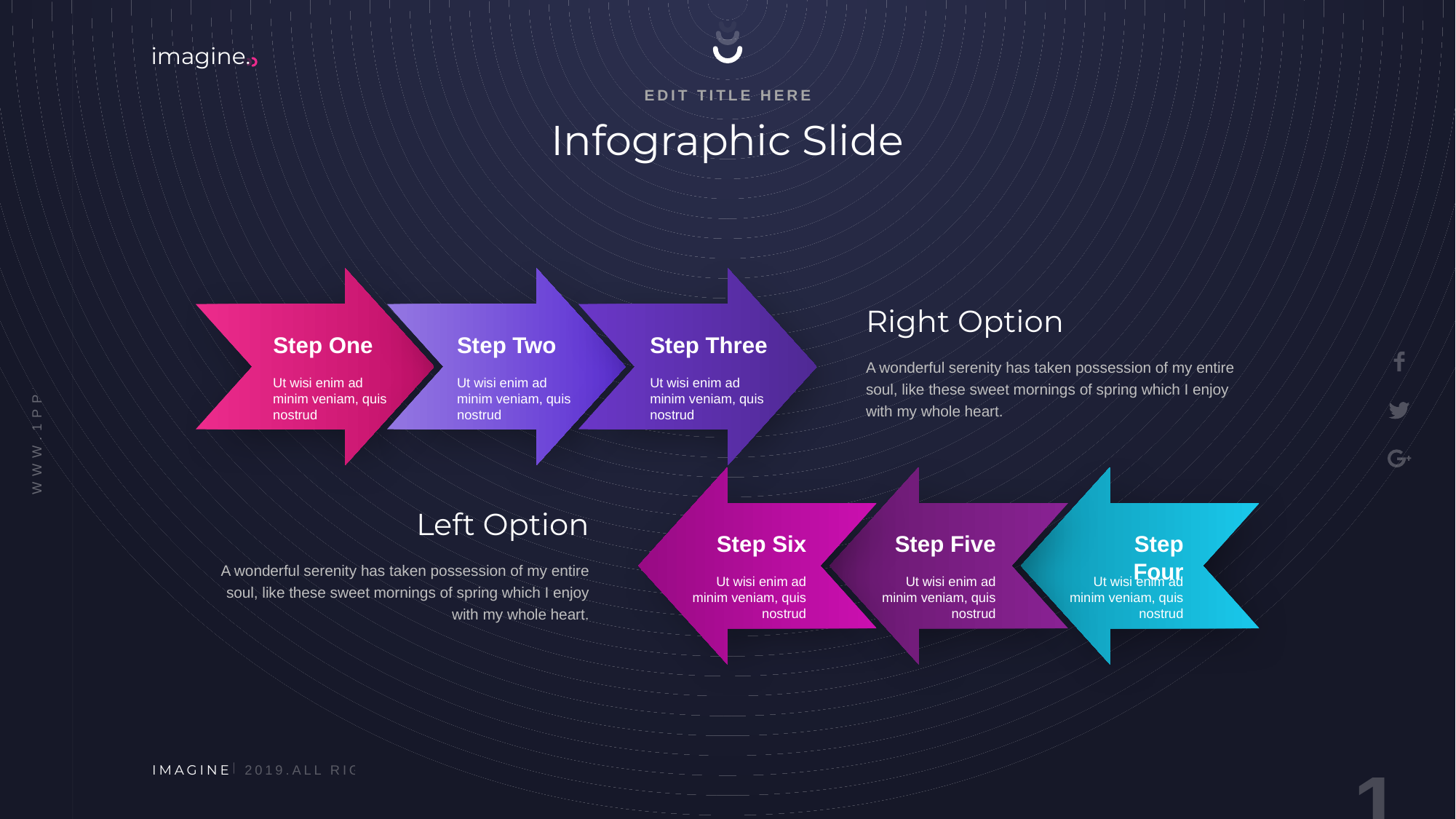

EDIT TITLE HERE
Infographic Slide

Right Option
A wonderful serenity has taken possession of my entire soul, like these sweet mornings of spring which I enjoy with my whole heart.
Step One
Ut wisi enim ad minim veniam, quis nostrud
Step Two
Ut wisi enim ad minim veniam, quis nostrud
Step Three
Ut wisi enim ad minim veniam, quis nostrud

Left Option
A wonderful serenity has taken possession of my entire soul, like these sweet mornings of spring which I enjoy with my whole heart.
Step Six
Ut wisi enim ad minim veniam, quis nostrud
Step Five
Ut wisi enim ad minim veniam, quis nostrud
Step Four
Ut wisi enim ad minim veniam, quis nostrud